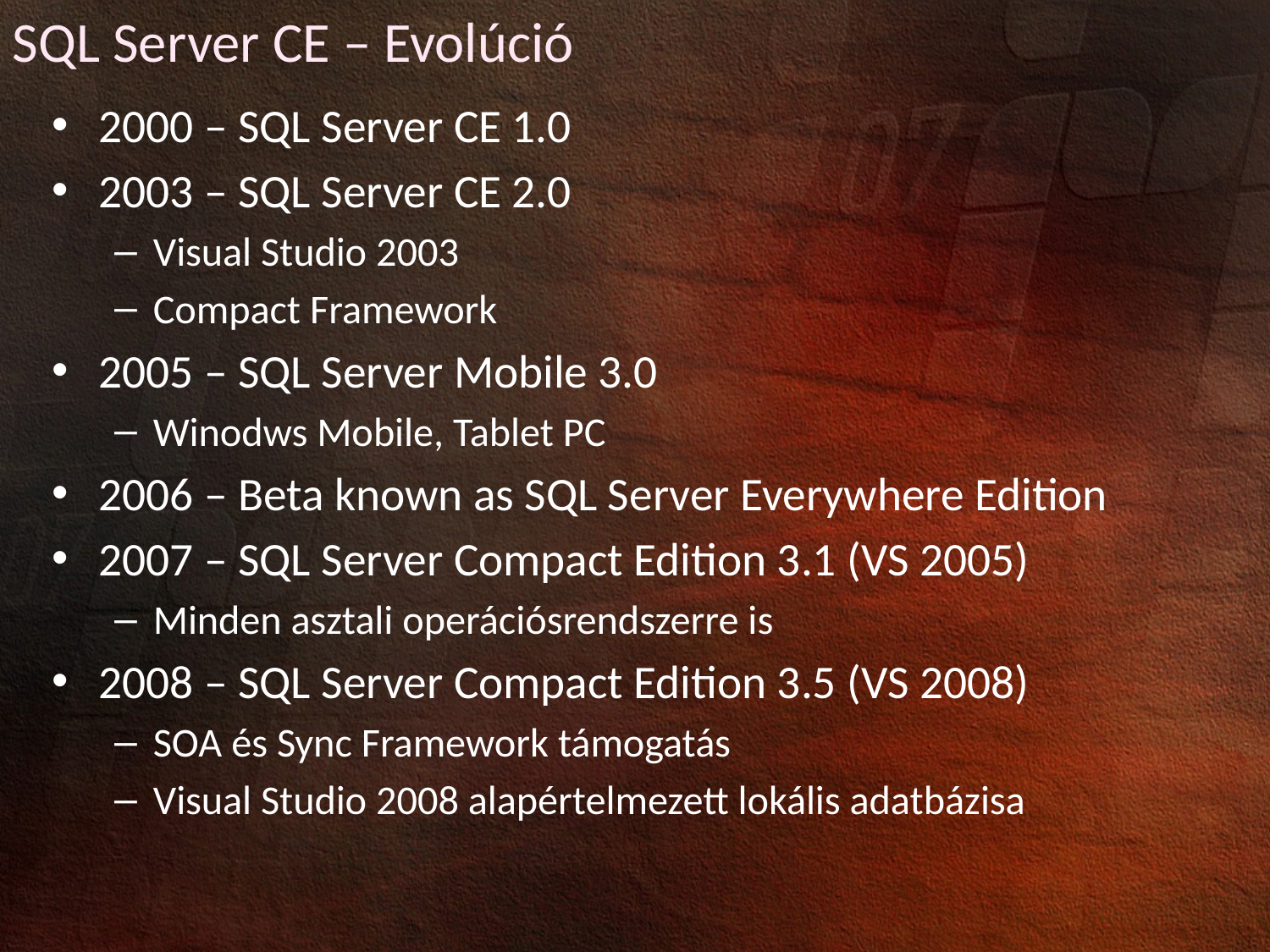

SQL Server CE – Evolúció
2000 – SQL Server CE 1.0
2003 – SQL Server CE 2.0
Visual Studio 2003
Compact Framework
2005 – SQL Server Mobile 3.0
Winodws Mobile, Tablet PC
2006 – Beta known as SQL Server Everywhere Edition
2007 – SQL Server Compact Edition 3.1 (VS 2005)
Minden asztali operációsrendszerre is
2008 – SQL Server Compact Edition 3.5 (VS 2008)
SOA és Sync Framework támogatás
Visual Studio 2008 alapértelmezett lokális adatbázisa